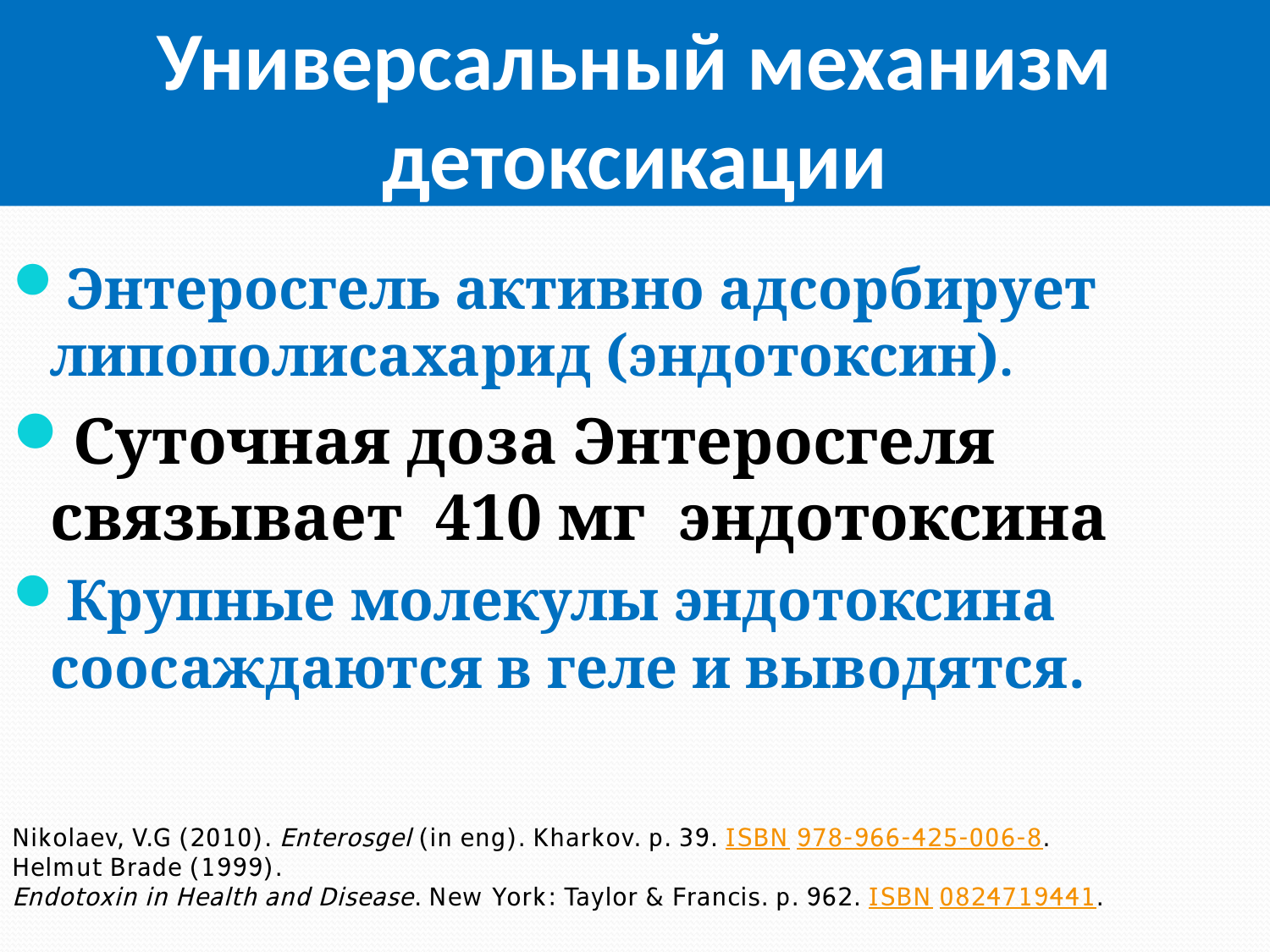

# Универсальный механизм детоксикации
Энтеросгель активно адсорбирует липополисахарид (эндотоксин).
Суточная доза Энтеросгеля связывает  410 мг  эндотоксина
Крупные молекулы эндотоксина соосаждаются в геле и выводятся.
Nikolaev, V.G (2010). Enterosgel (in eng). Kharkov. p. 39. ISBN 978-966-425-006-8.
Helmut Brade (1999).
Endotoxin in Health and Disease. New York: Taylor & Francis. p. 962. ISBN 0824719441.